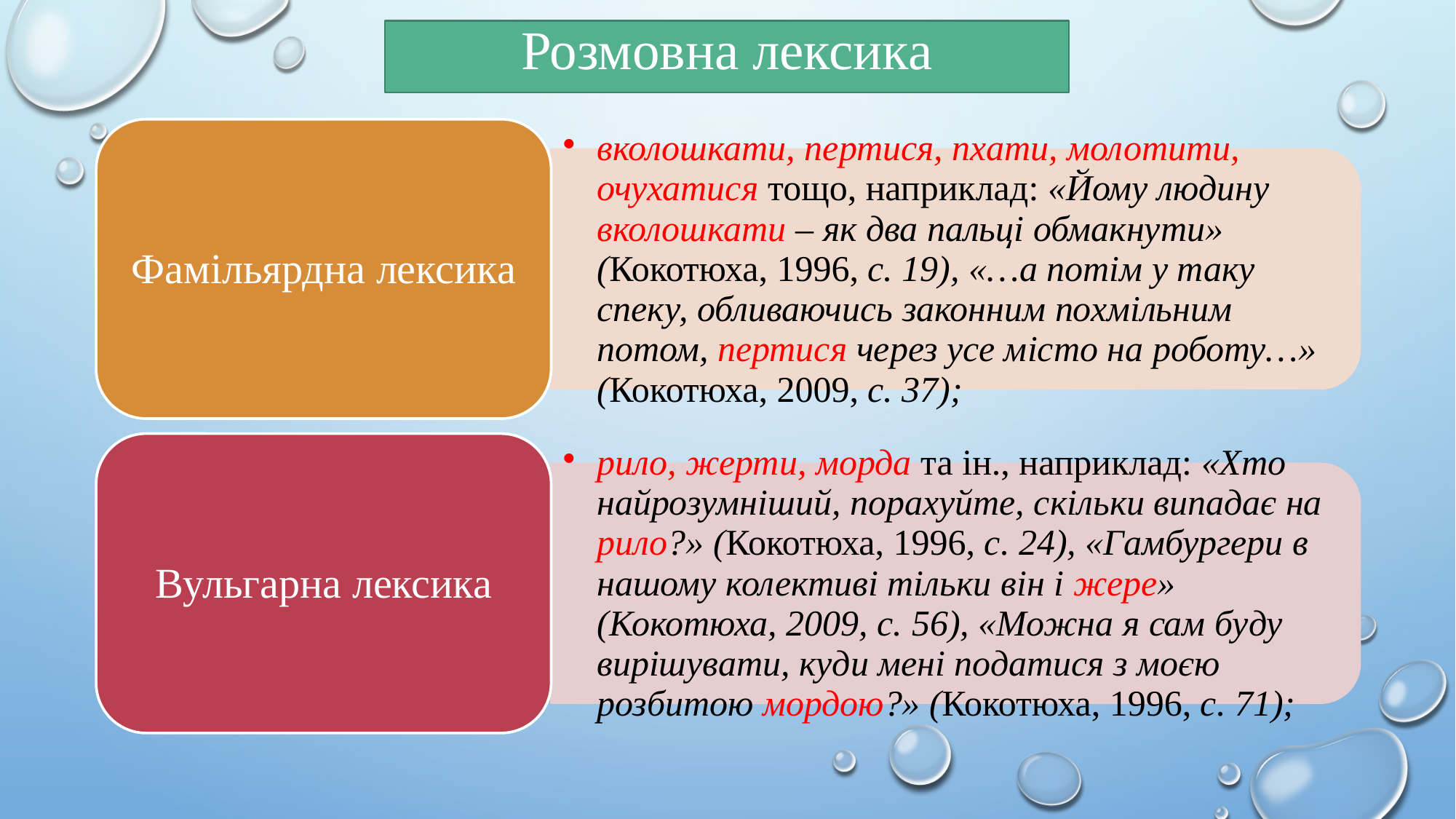

Розмовна лексика
Фамільярдна лексика
вколошкати, пертися, пхати, молотити, очухатися тощо, наприклад: «Йому людину вколошкати – як два пальці обмакнути» (Кокотюха, 1996, с. 19), «…а потім у таку спеку, обливаючись законним похмільним потом, пертися через усе місто на роботу…» (Кокотюха, 2009, с. 37);
Вульгарна лексика
рило, жерти, морда та ін., наприклад: «Хто найрозумніший, порахуйте, скільки випадає на рило?» (Кокотюха, 1996, с. 24), «Гамбургери в нашому колективі тільки він і жере» (Кокотюха, 2009, с. 56), «Можна я сам буду вирішувати, куди мені податися з моєю розбитою мордою?» (Кокотюха, 1996, с. 71);